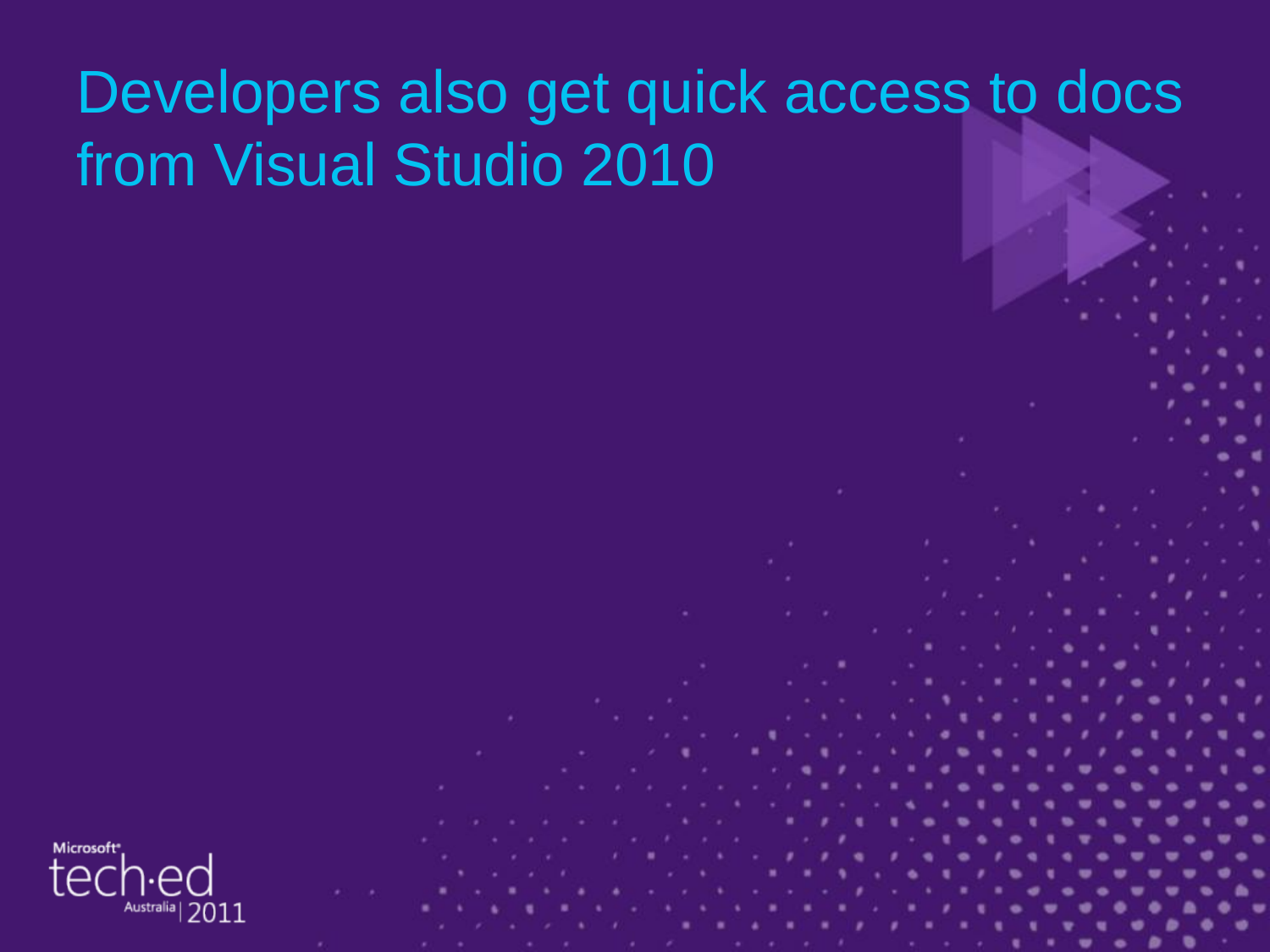

# Developers also get quick access to docs from Visual Studio 2010